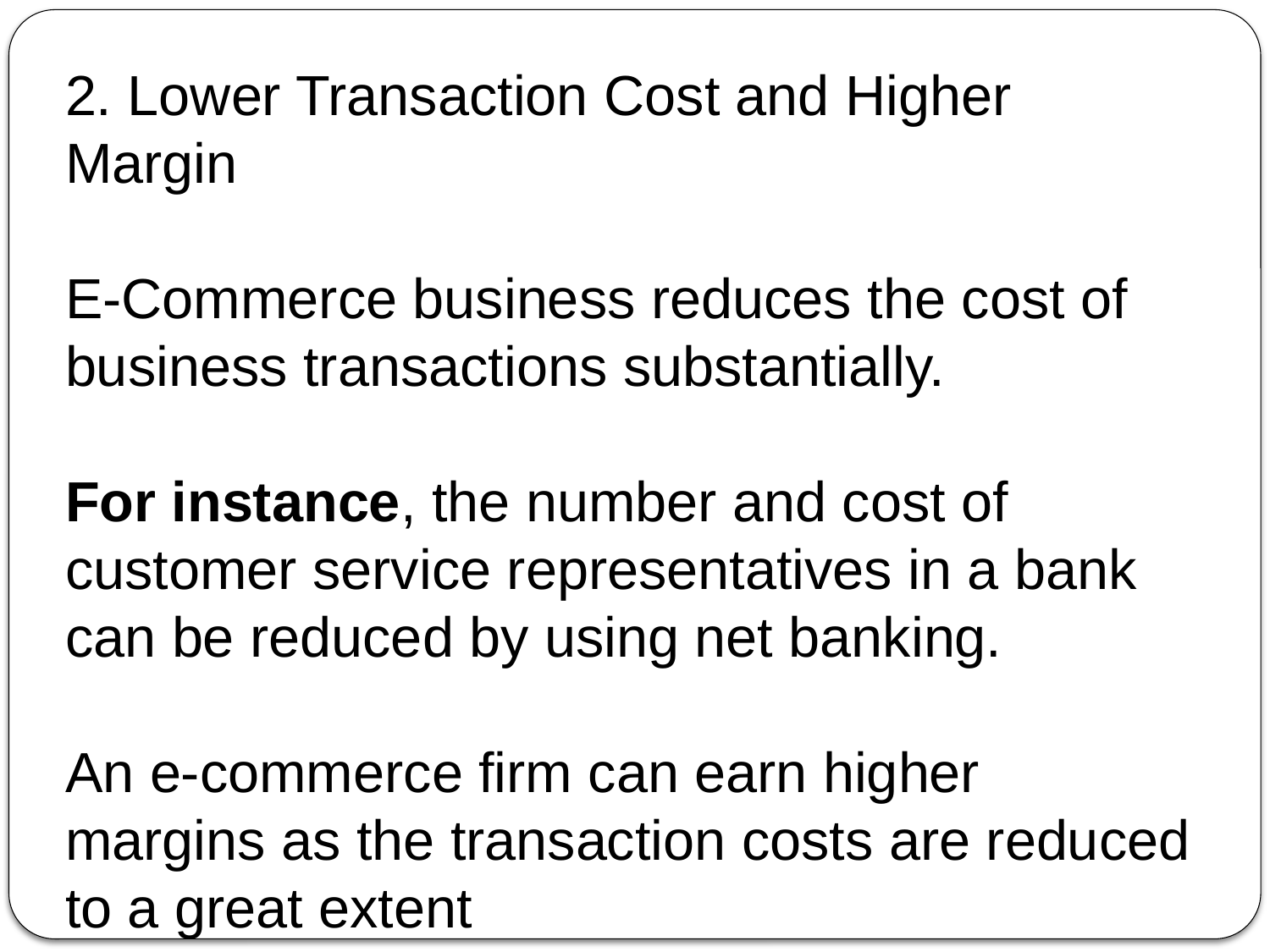

2. Lower Transaction Cost and Higher Margin

E-Commerce business reduces the cost of business transactions substantially.

For instance, the number and cost of customer service representatives in a bank can be reduced by using net banking.

An e-commerce firm can earn higher margins as the transaction costs are reduced to a great extent